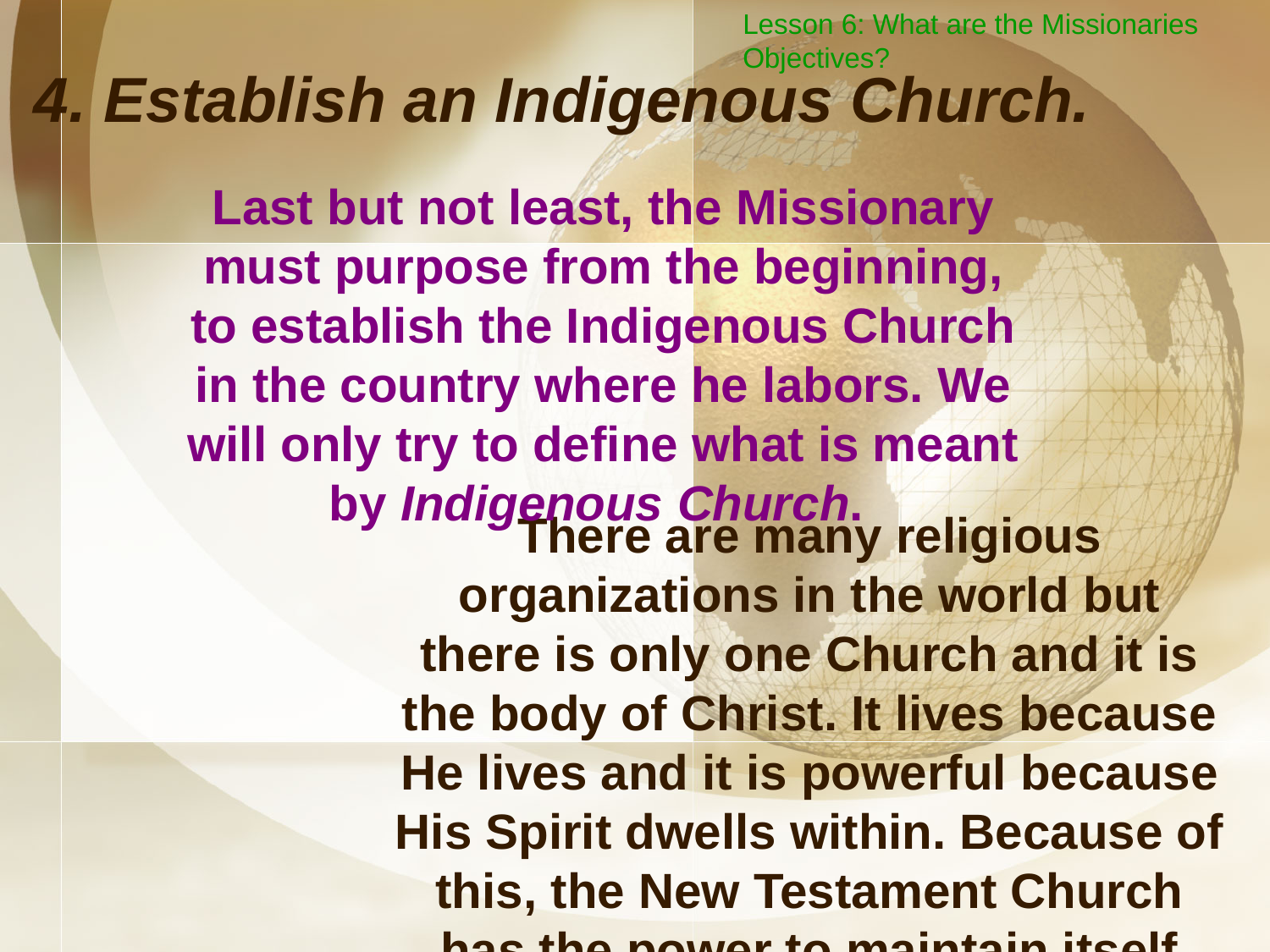

Lesson 6: What are the Missionaries Objectives?
4. Establish an Indigenous Church.
Last but not least, the Missionary must purpose from the beginning, to establish the Indigenous Church in the country where he labors. We will only try to define what is meant by Indigenous Church.
There are many religious organizations in the world but there is only one Church and it is the body of Christ. It lives because He lives and it is powerful because His Spirit dwells within. Because of this, the New Testament Church has the power to maintain itself and to expand itself.